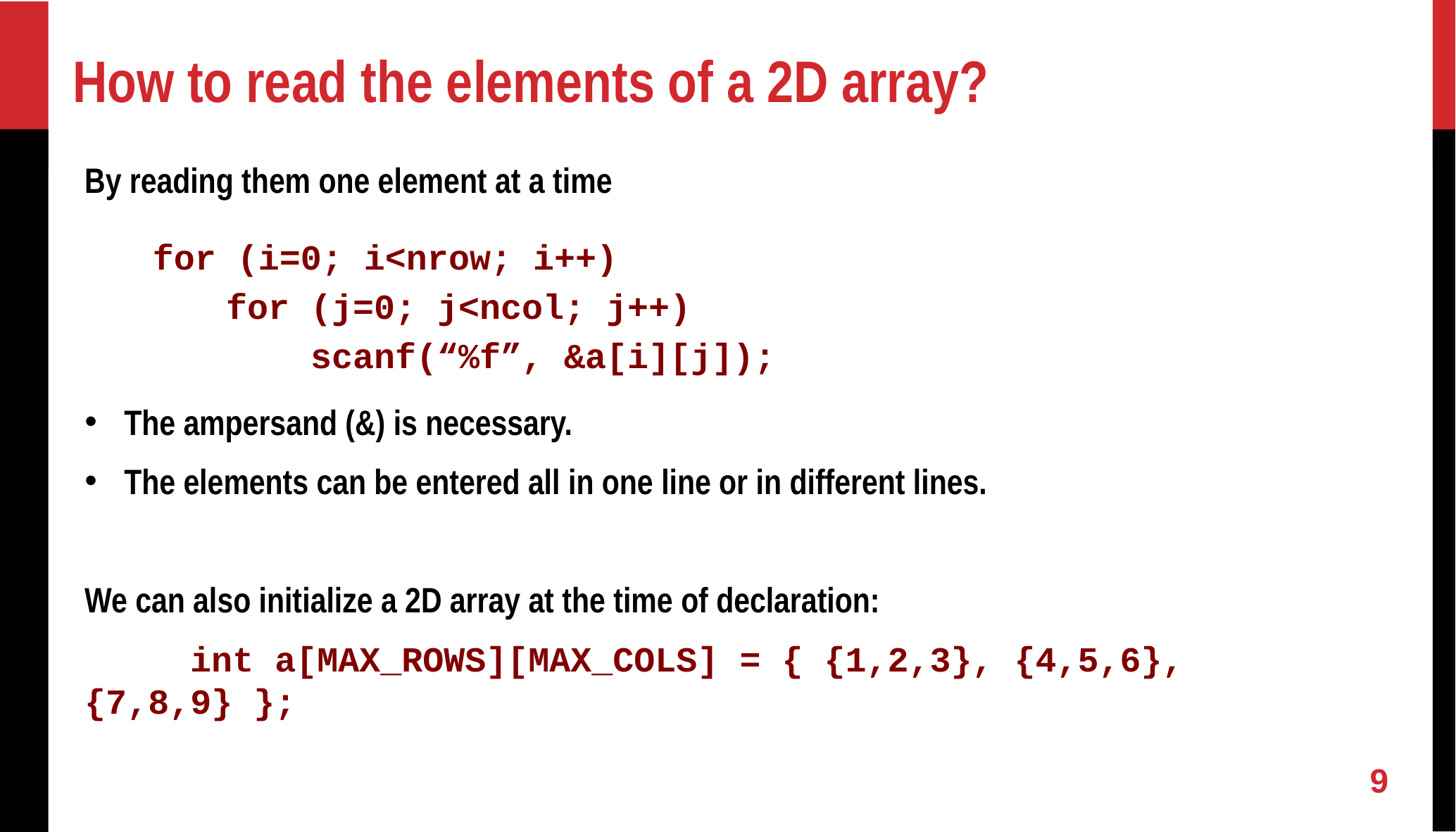

How to read the elements of a 2D array?
By reading them one element at a time
    for (i=0; i<nrow; i++)
     for (j=0; j<ncol; j++)
         scanf(“%f”, &a[i][j]);
The ampersand (&) is necessary.
The elements can be entered all in one line or in different lines.

We can also initialize a 2D array at the time of declaration:
	int a[MAX_ROWS][MAX_COLS] = { {1,2,3}, {4,5,6}, {7,8,9} };
9